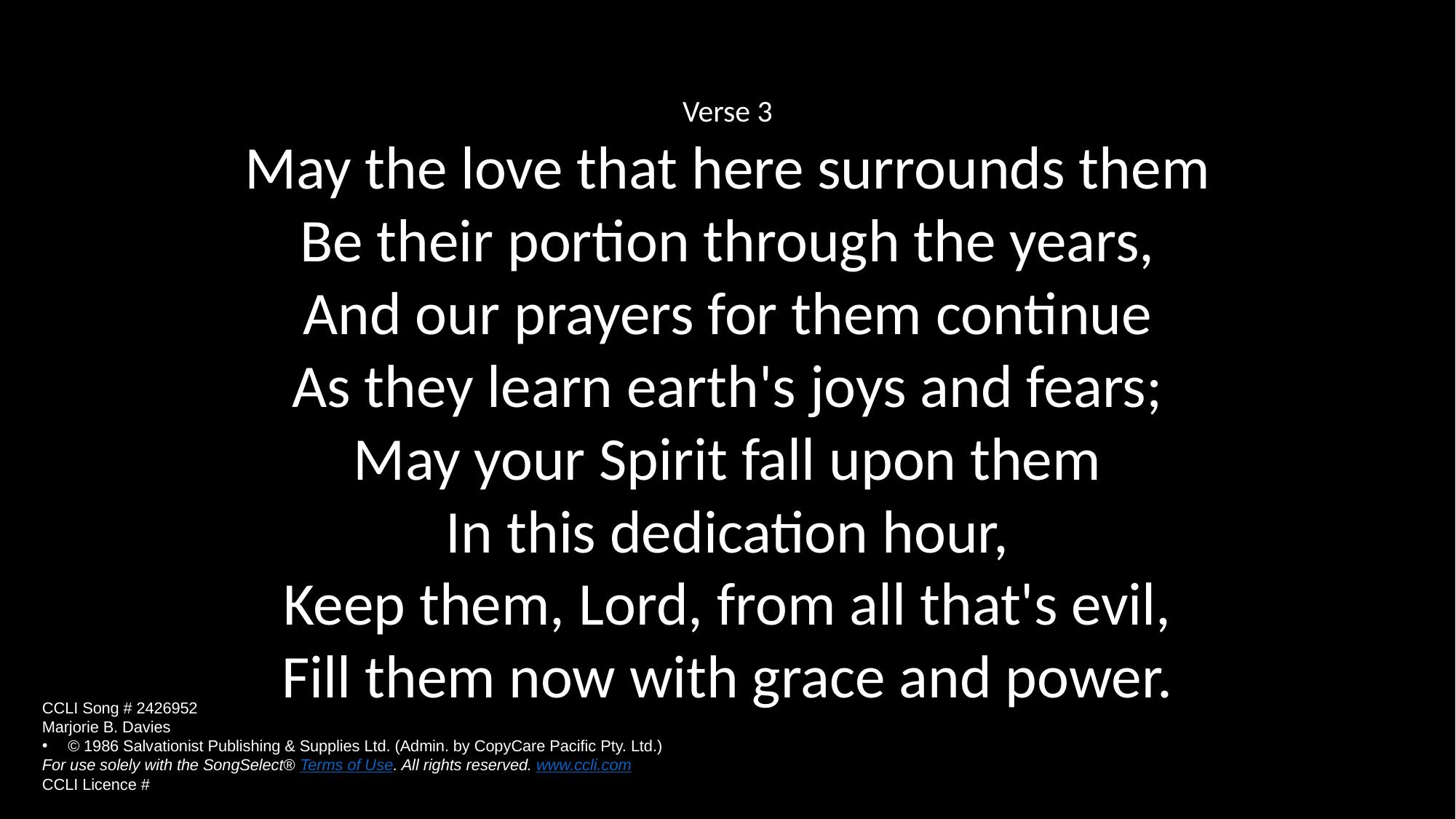

Verse 3
May the love that here surrounds them
Be their portion through the years,
And our prayers for them continue
As they learn earth's joys and fears;
May your Spirit fall upon them
In this dedication hour,
Keep them, Lord, from all that's evil,
Fill them now with grace and power.
CCLI Song # 2426952
Marjorie B. Davies
© 1986 Salvationist Publishing & Supplies Ltd. (Admin. by CopyCare Pacific Pty. Ltd.)
For use solely with the SongSelect® Terms of Use. All rights reserved. www.ccli.com
CCLI Licence #